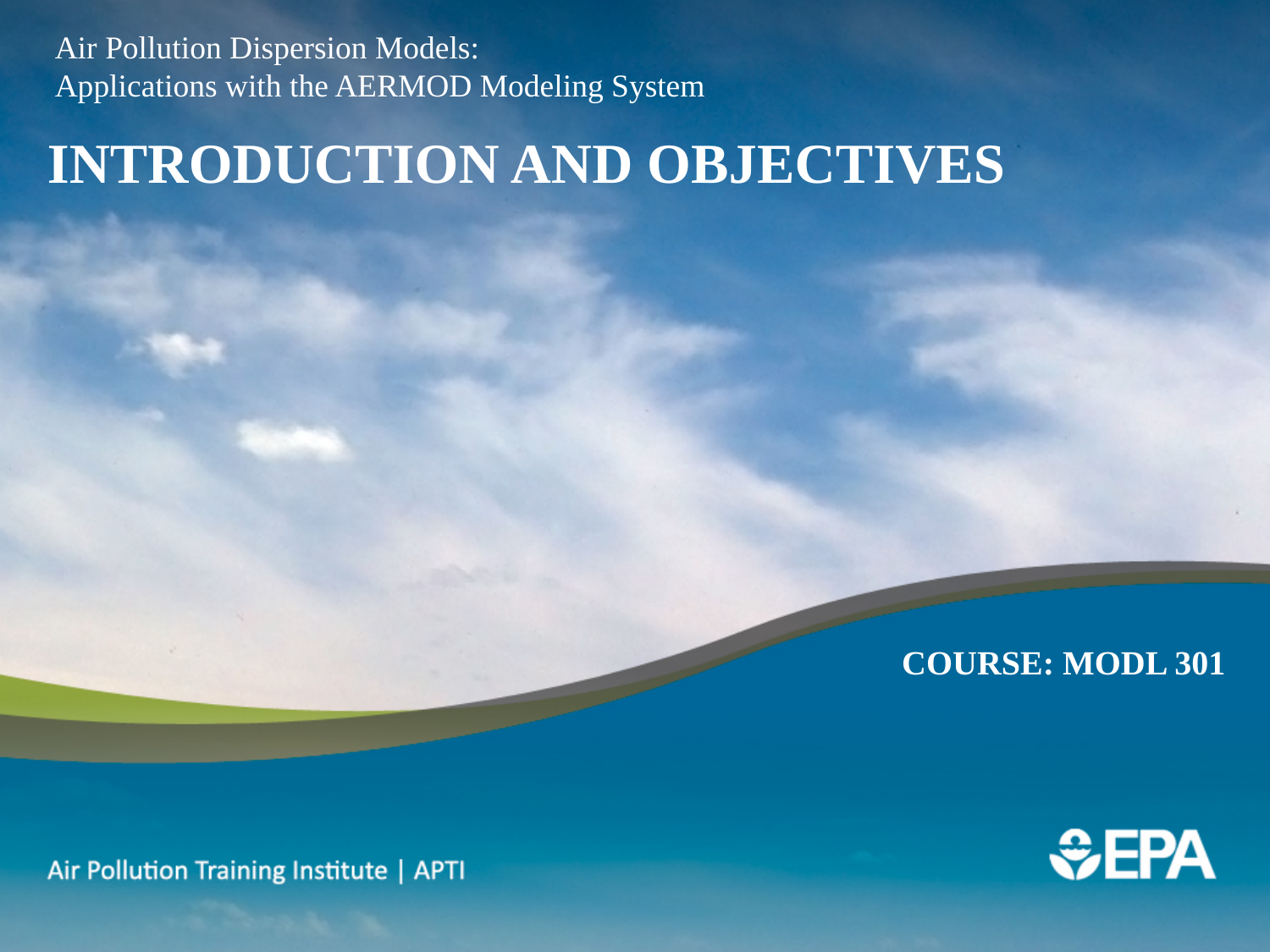

Air Pollution Dispersion Models:
Applications with the AERMOD Modeling System
Introduction and Objectives
Course: MODL 301